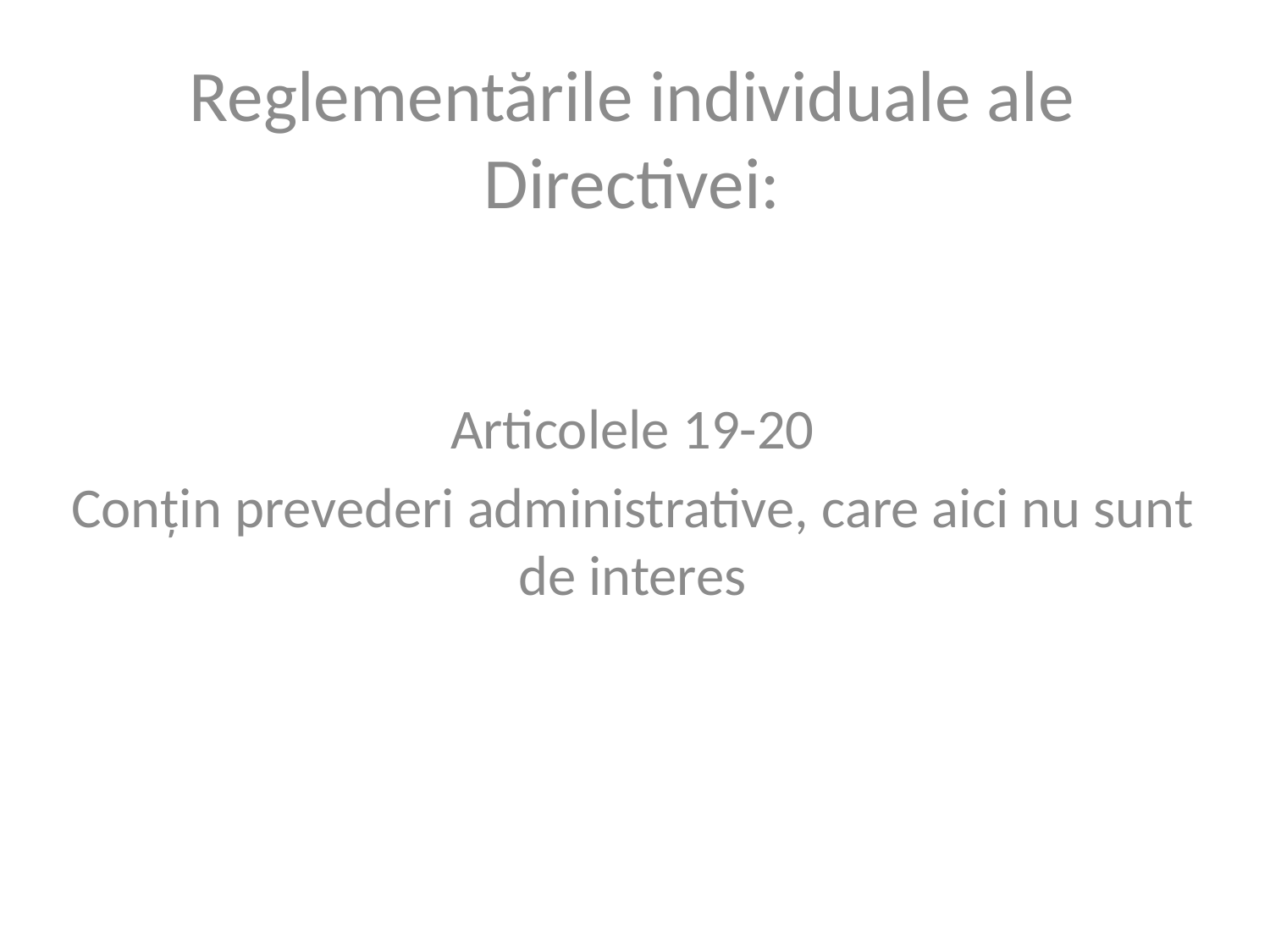

Reglementările individuale ale Directivei:

Articolele 19-20
Conțin prevederi administrative, care aici nu sunt de interes